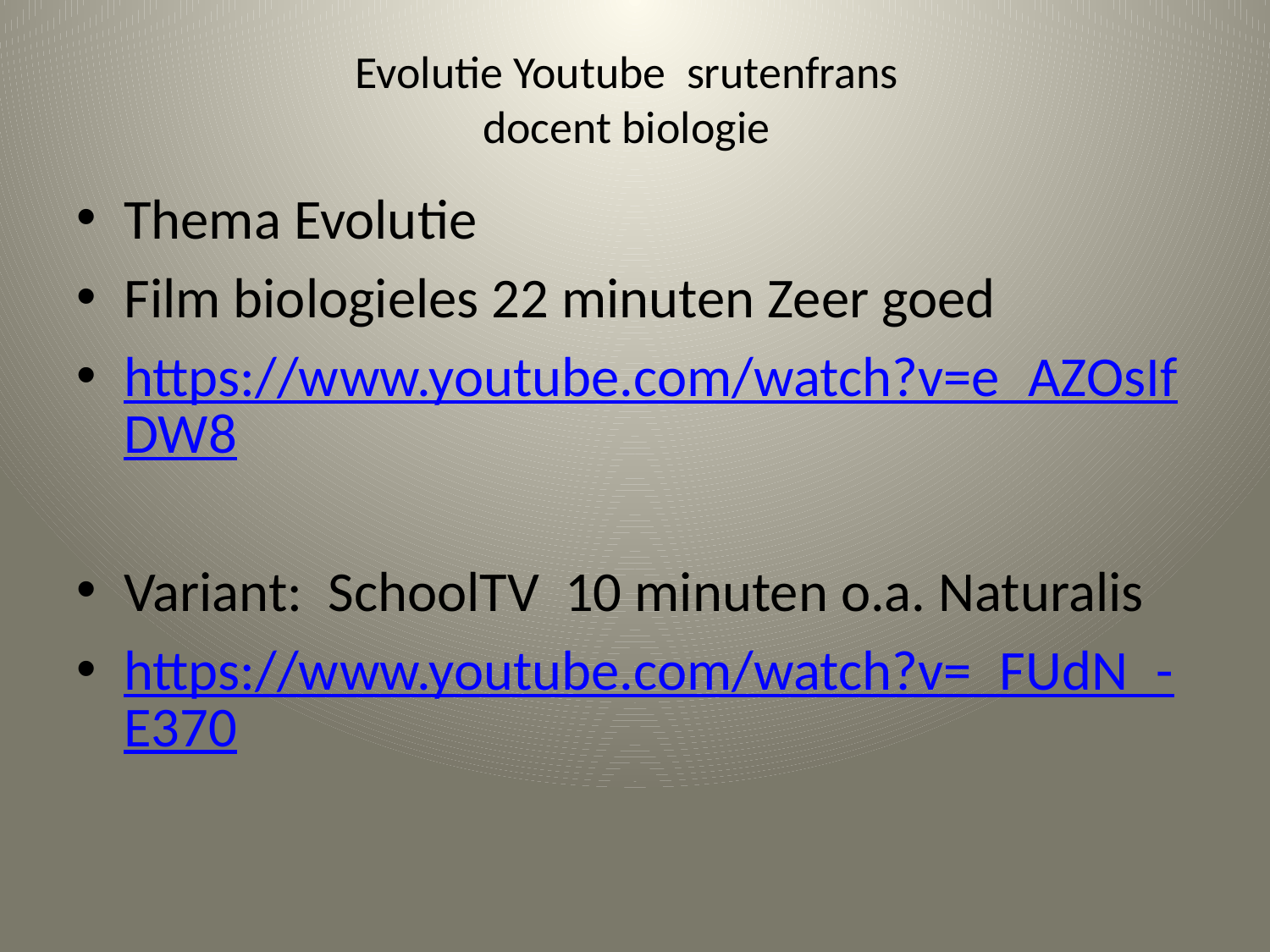

# Evolutie Youtube  srutenfrans docent biologie
Thema Evolutie
Film biologieles 22 minuten Zeer goed
https://www.youtube.com/watch?v=e_AZOsIfDW8

Variant:  SchoolTV  10 minuten o.a. Naturalis
https://www.youtube.com/watch?v=_FUdN_-E370